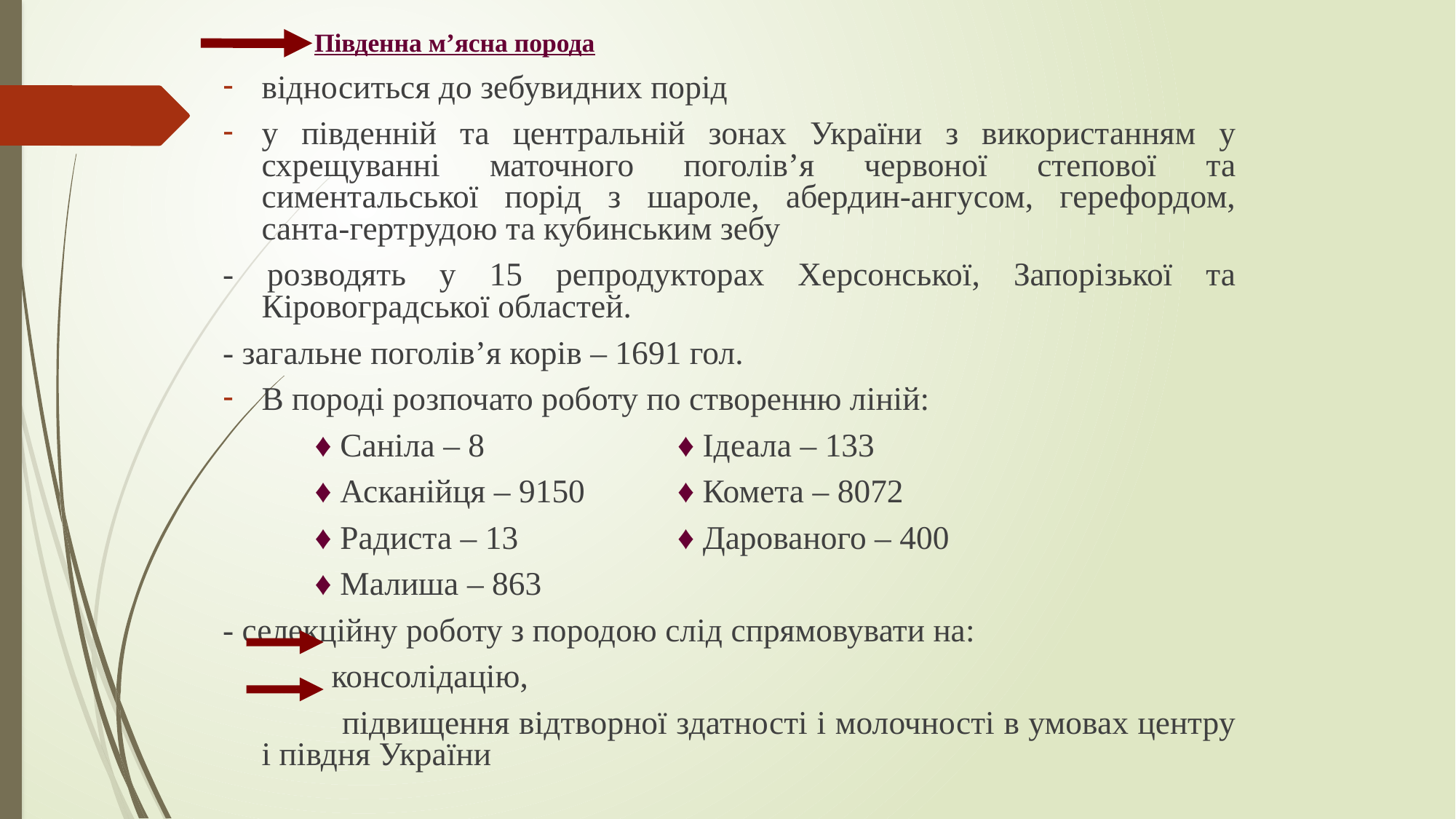

Південна м’ясна порода
відноситься до зебувидних порід
у південній та центральній зонах України з використанням у схрещуванні маточного поголів’я червоної степової та симентальської порід з шароле, абердин-ангусом, герефордом, санта-гертрудою та кубинським зебу
- розводять у 15 репродукторах Херсонської, Запорізької та Кіровоградської областей.
- загальне поголів’я корів – 1691 гол.
В породі розпочато роботу по створенню ліній:
           ♦ Саніла – 8                       ♦ Ідеала – 133
           ♦ Асканійця – 9150           ♦ Комета – 8072
           ♦ Радиста – 13                   ♦ Дарованого – 400
           ♦ Малиша – 863
- селекційну роботу з породою слід спрямовувати на:
             консолідацію,
             підвищення відтворної здатності і молочності в умовах центру і півдня України